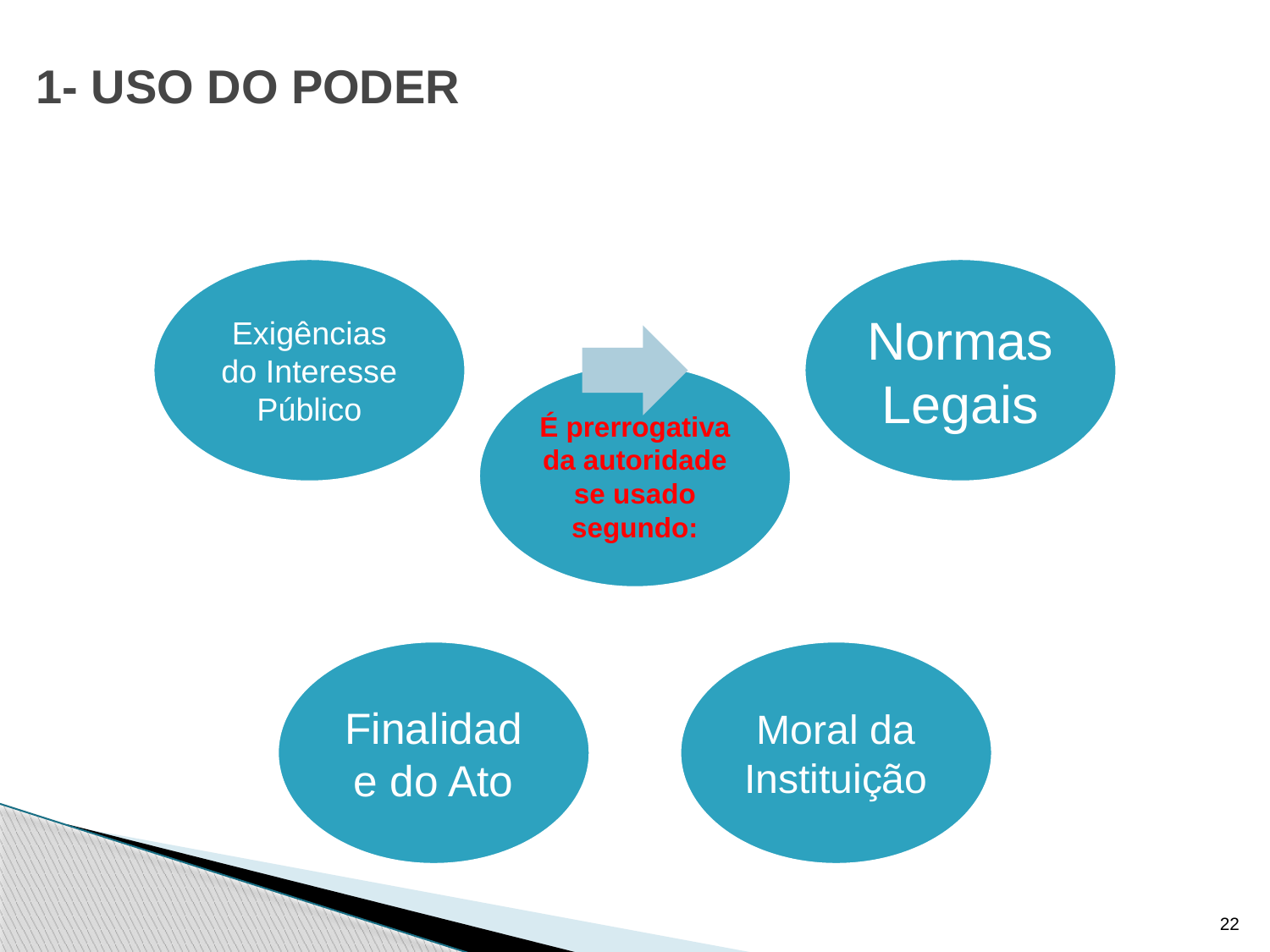

É prerrogativa da autoridade se usado segundo:
Normas Legais
Moral da Instituição
Finalidade do Ato
Exigências do Interesse Público
# 1- USO DO PODER
22